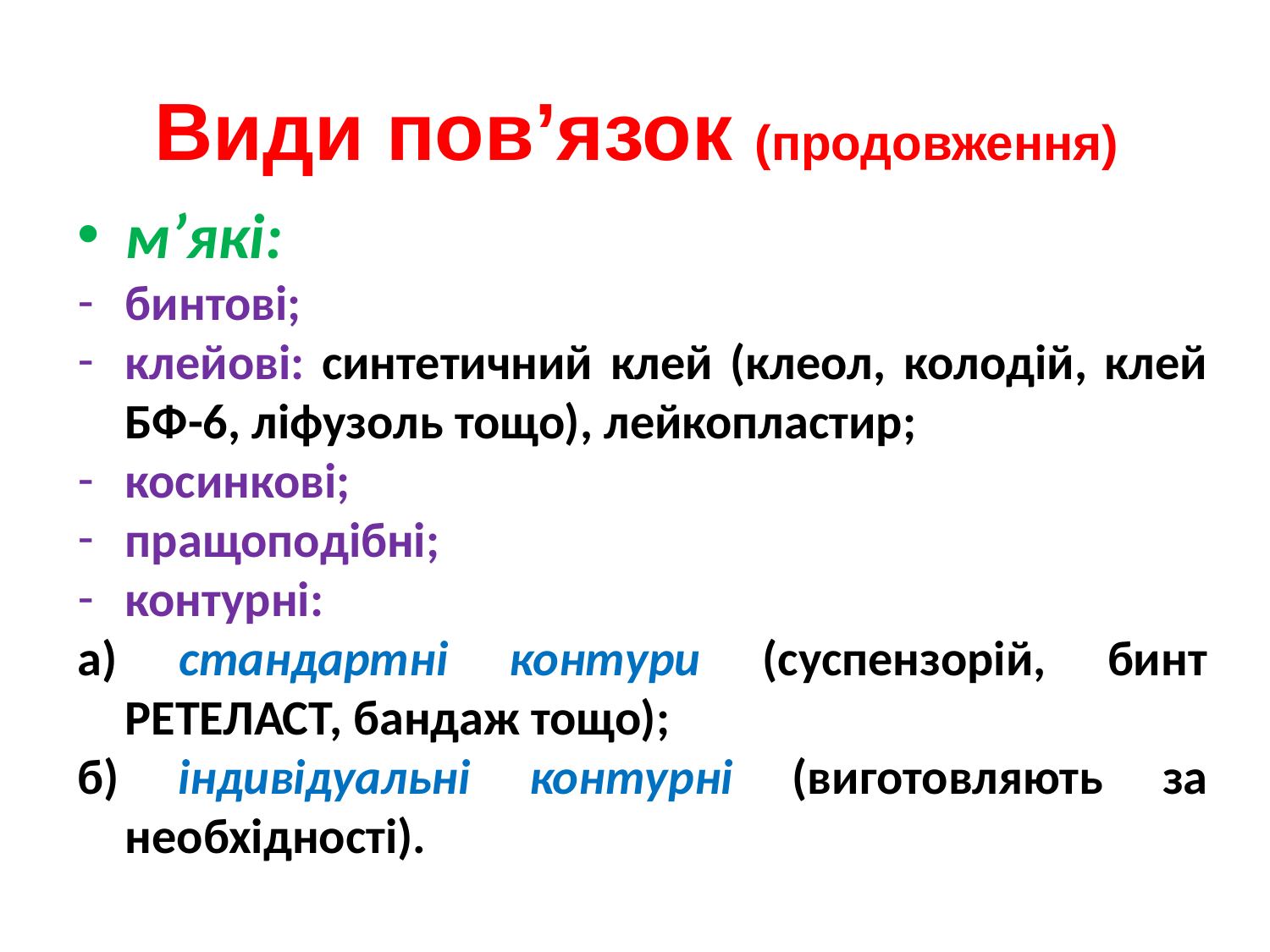

Види пов’язок (продовження)
м’які:
бинтові;
клейові: синтетичний клей (клеол, колодій, клей БФ-6, ліфузоль тощо), лейкопластир;
косинкові;
пращоподібні;
контурні:
а) стандартні контури (суспензорій, бинт РЕТЕЛАСТ, бандаж тощо);
б) індивідуальні контурні (виготовляють за необхідності).